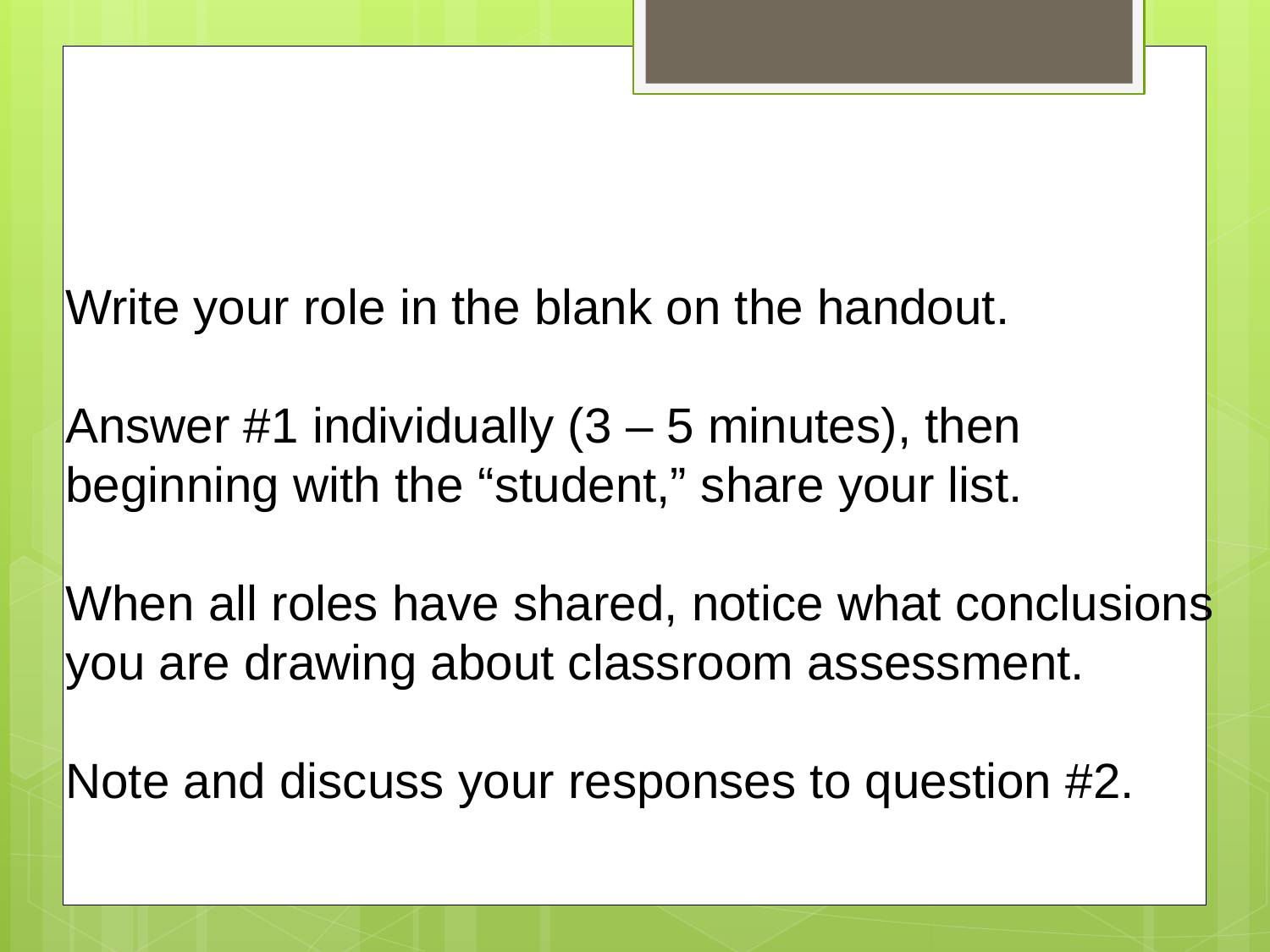

# Write your role in the blank on the handout. Answer #1 individually (3 – 5 minutes), then beginning with the “student,” share your list. When all roles have shared, notice what conclusions you are drawing about classroom assessment. Note and discuss your responses to question #2.